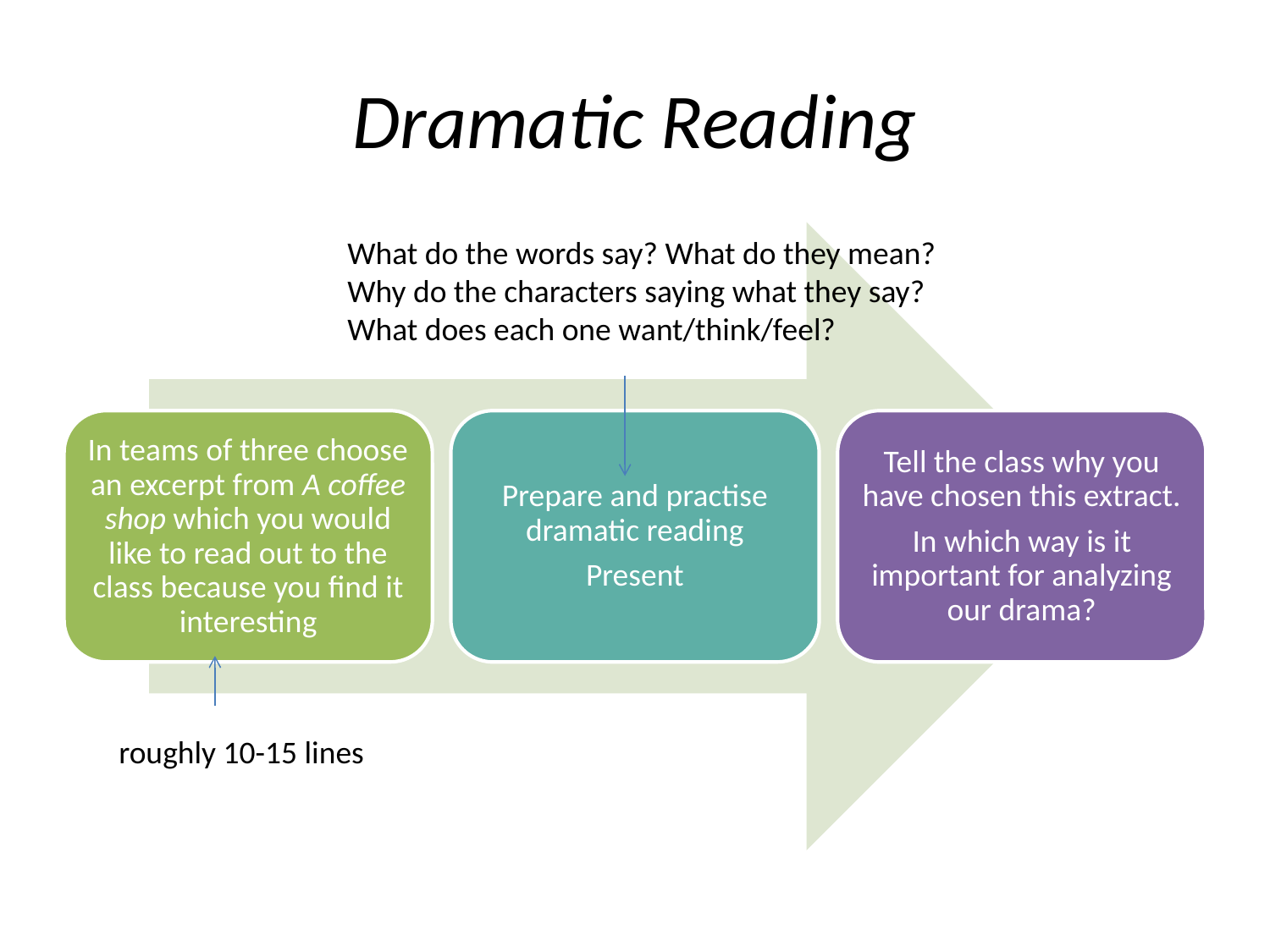

# Dramatic Reading
In teams of three choose an excerpt from A coffee shop which you would like to read out to the class because you find it interesting
Prepare and practise dramatic reading
Present
Tell the class why you have chosen this extract.
In which way is it important for analyzing our drama?
What do the words say? What do they mean?
Why do the characters saying what they say?
What does each one want/think/feel?
roughly 10-15 lines